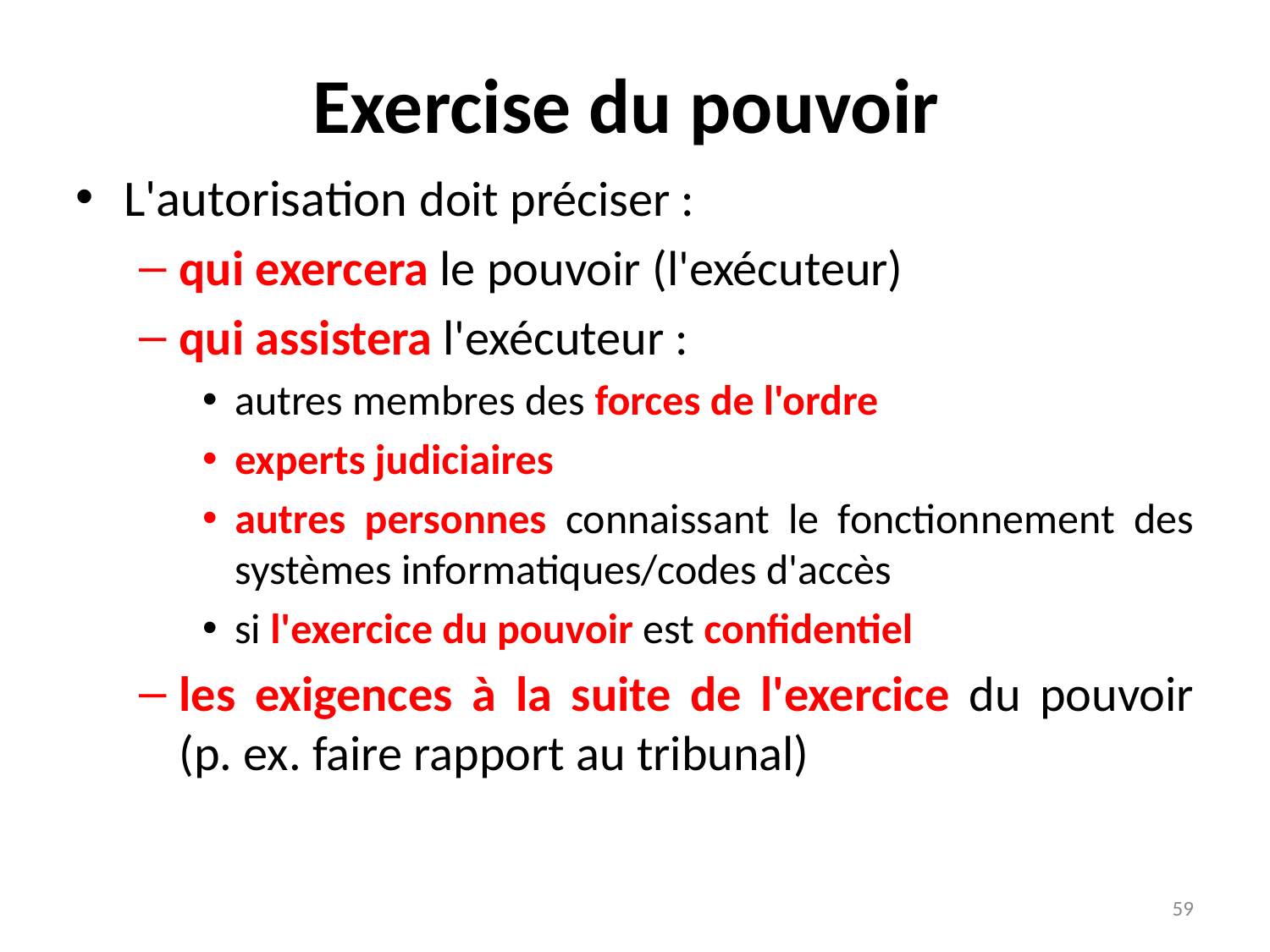

# Exercise du pouvoir
L'autorisation doit préciser :
qui exercera le pouvoir (l'exécuteur)
qui assistera l'exécuteur :
autres membres des forces de l'ordre
experts judiciaires
autres personnes connaissant le fonctionnement des systèmes informatiques/codes d'accès
si l'exercice du pouvoir est confidentiel
les exigences à la suite de l'exercice du pouvoir (p. ex. faire rapport au tribunal)
59